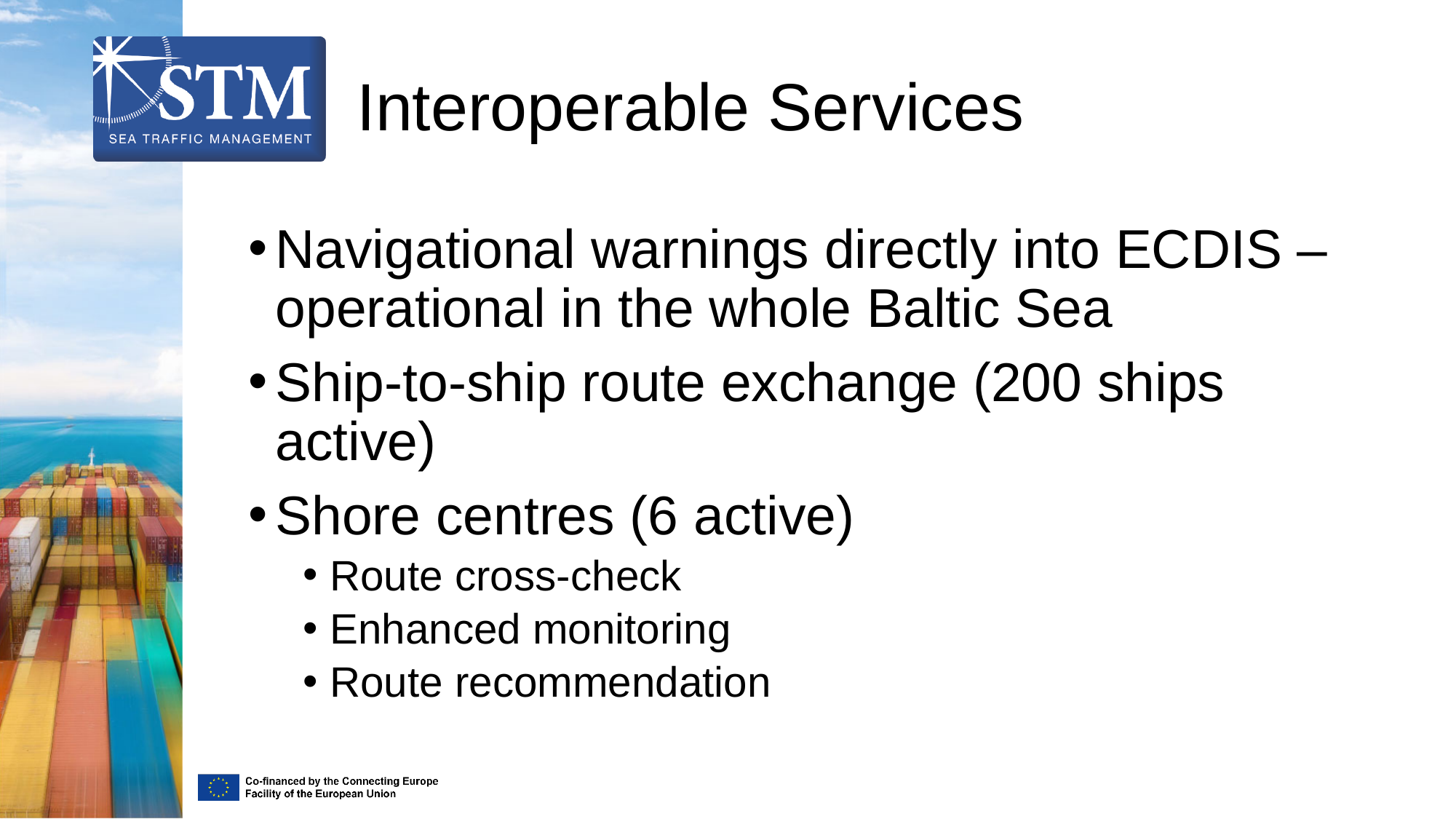

# Interoperable Services
Navigational warnings directly into ECDIS – operational in the whole Baltic Sea
Ship-to-ship route exchange (200 ships active)
Shore centres (6 active)
Route cross-check
Enhanced monitoring
Route recommendation